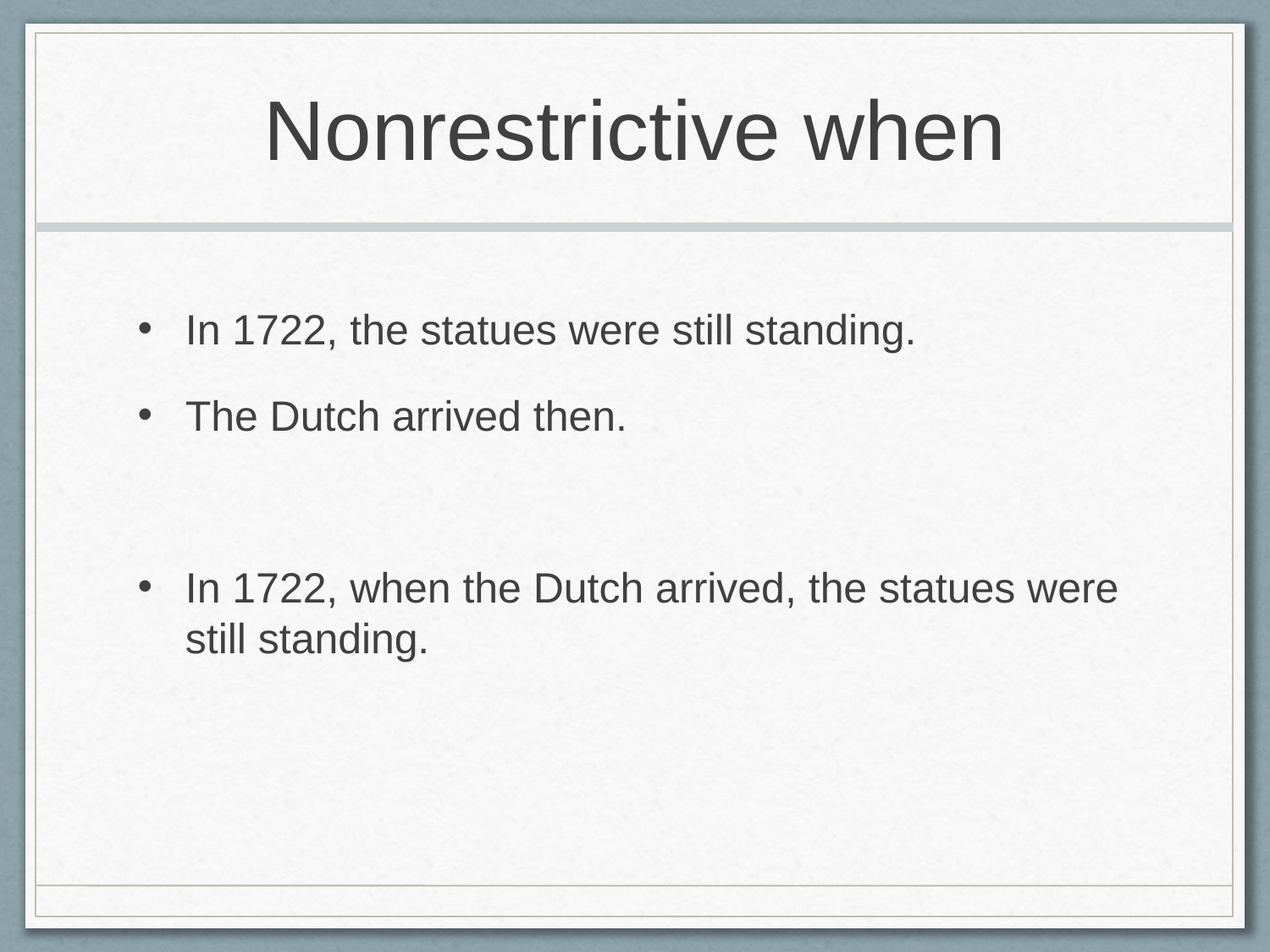

# Nonrestrictive when
In 1722, the statues were still standing.
The Dutch arrived then.

In 1722, when the Dutch arrived, the statues were still standing.